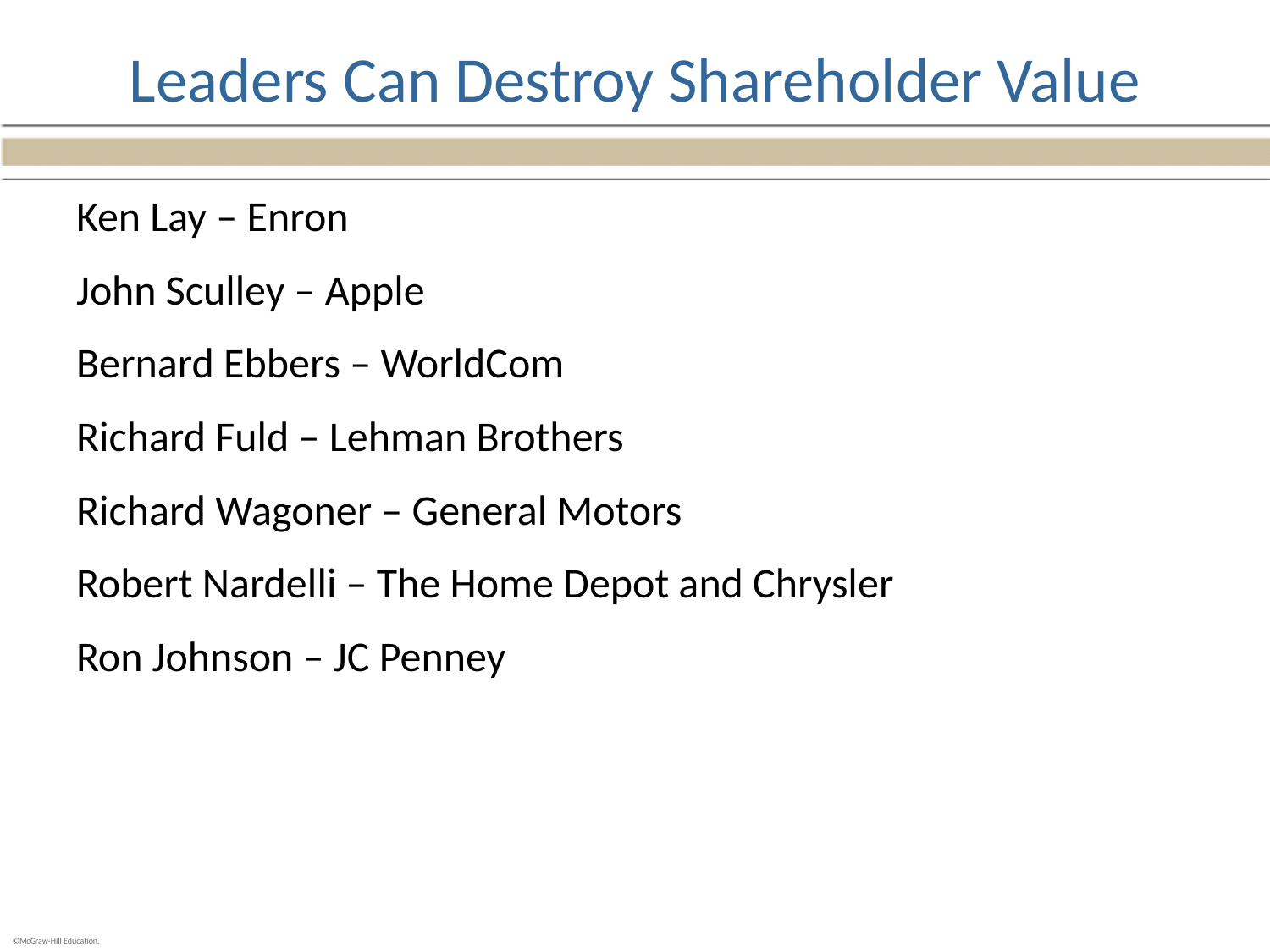

# Leaders Can Destroy Shareholder Value
Ken Lay – Enron
John Sculley – Apple
Bernard Ebbers – WorldCom
Richard Fuld – Lehman Brothers
Richard Wagoner – General Motors
Robert Nardelli – The Home Depot and Chrysler
Ron Johnson – JC Penney